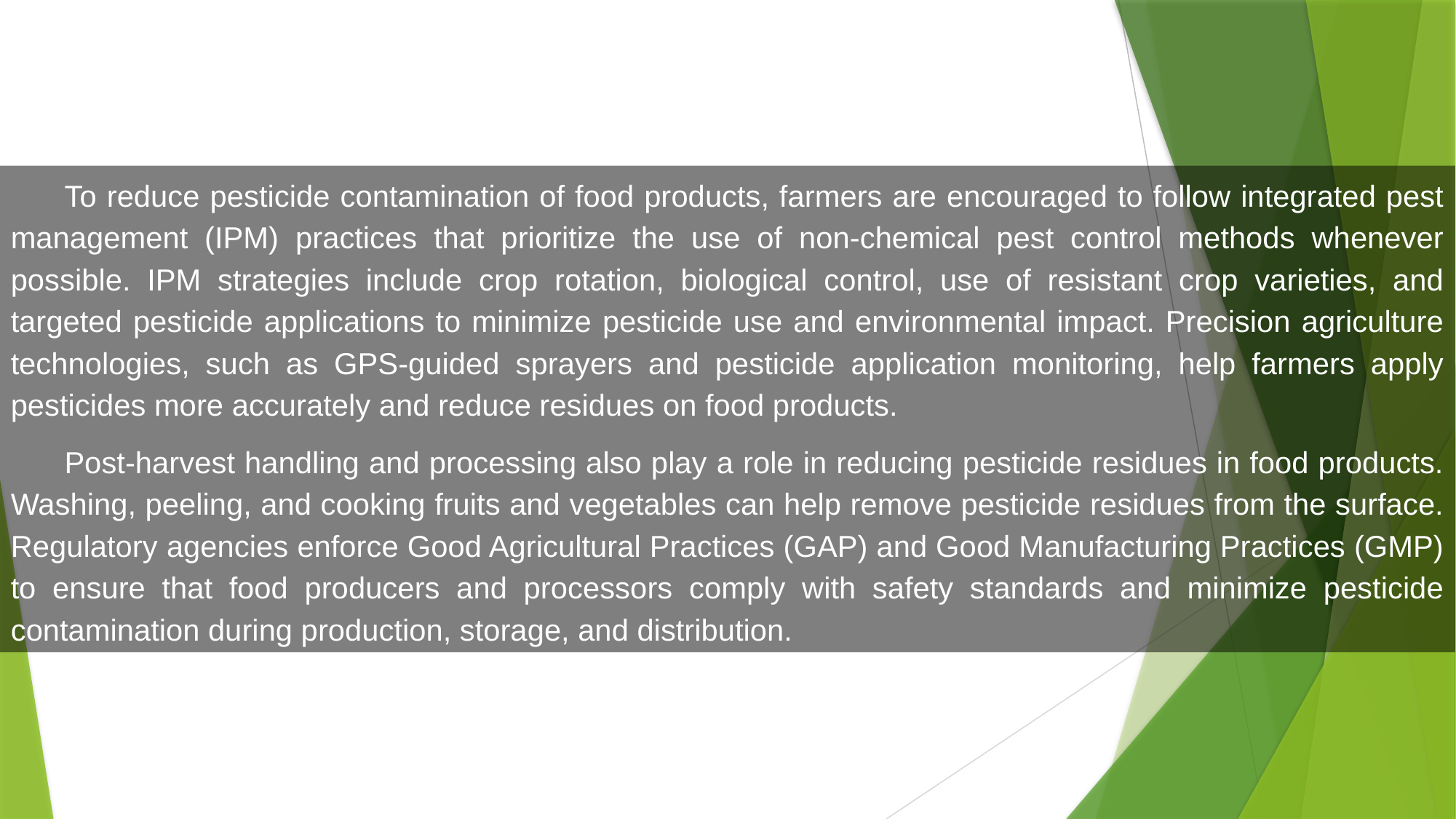

To reduce pesticide contamination of food products, farmers are encouraged to follow integrated pest management (IPM) practices that prioritize the use of non-chemical pest control methods whenever possible. IPM strategies include crop rotation, biological control, use of resistant crop varieties, and targeted pesticide applications to minimize pesticide use and environmental impact. Precision agriculture technologies, such as GPS-guided sprayers and pesticide application monitoring, help farmers apply pesticides more accurately and reduce residues on food products.
Post-harvest handling and processing also play a role in reducing pesticide residues in food products. Washing, peeling, and cooking fruits and vegetables can help remove pesticide residues from the surface. Regulatory agencies enforce Good Agricultural Practices (GAP) and Good Manufacturing Practices (GMP) to ensure that food producers and processors comply with safety standards and minimize pesticide contamination during production, storage, and distribution.